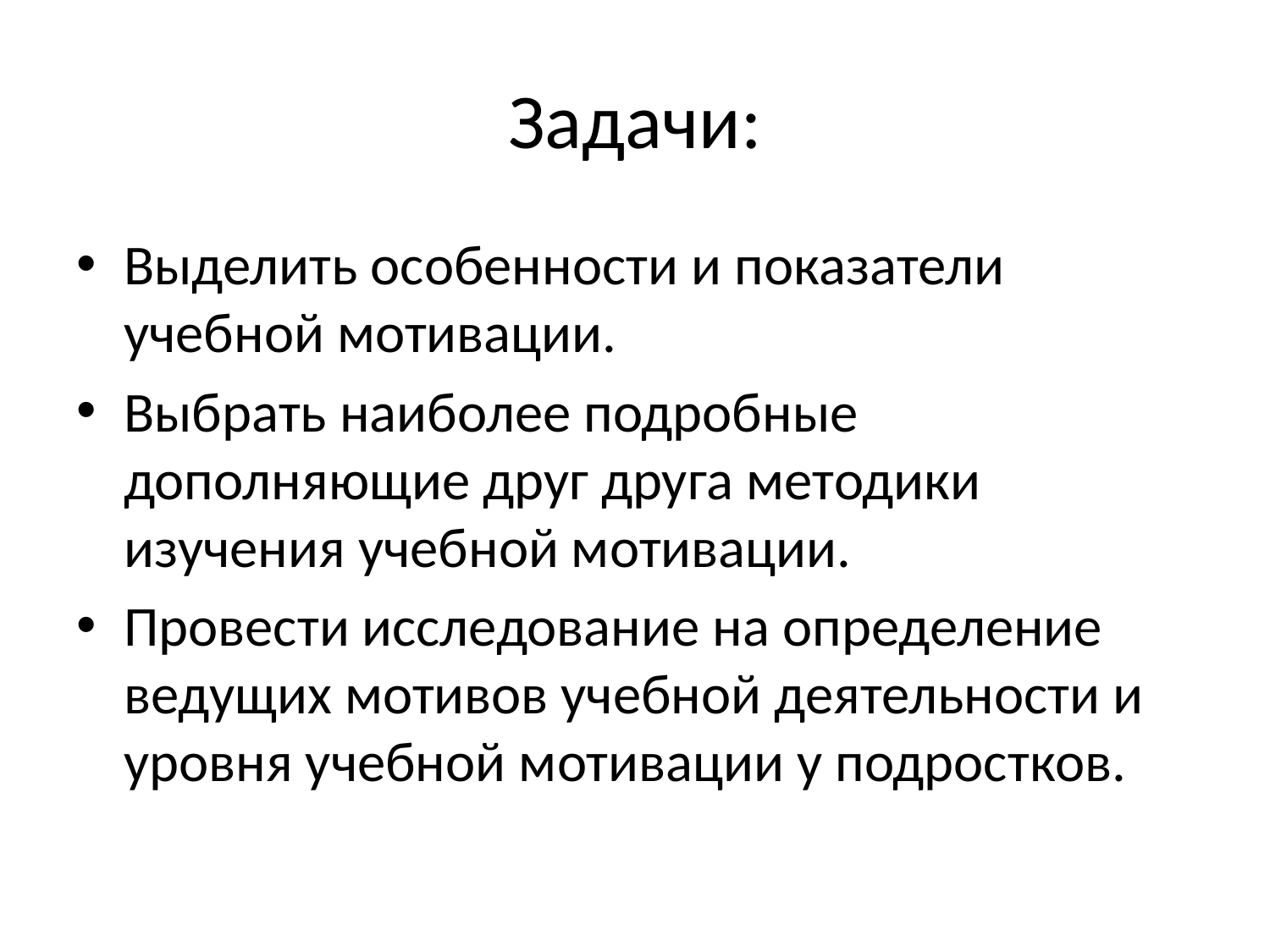

# Задачи:
Выделить особенности и показатели учебной мотивации.
Выбрать наиболее подробные дополняющие друг друга методики изучения учебной мотивации.
Провести исследование на определение ведущих мотивов учебной деятельности и уровня учебной мотивации у подростков.